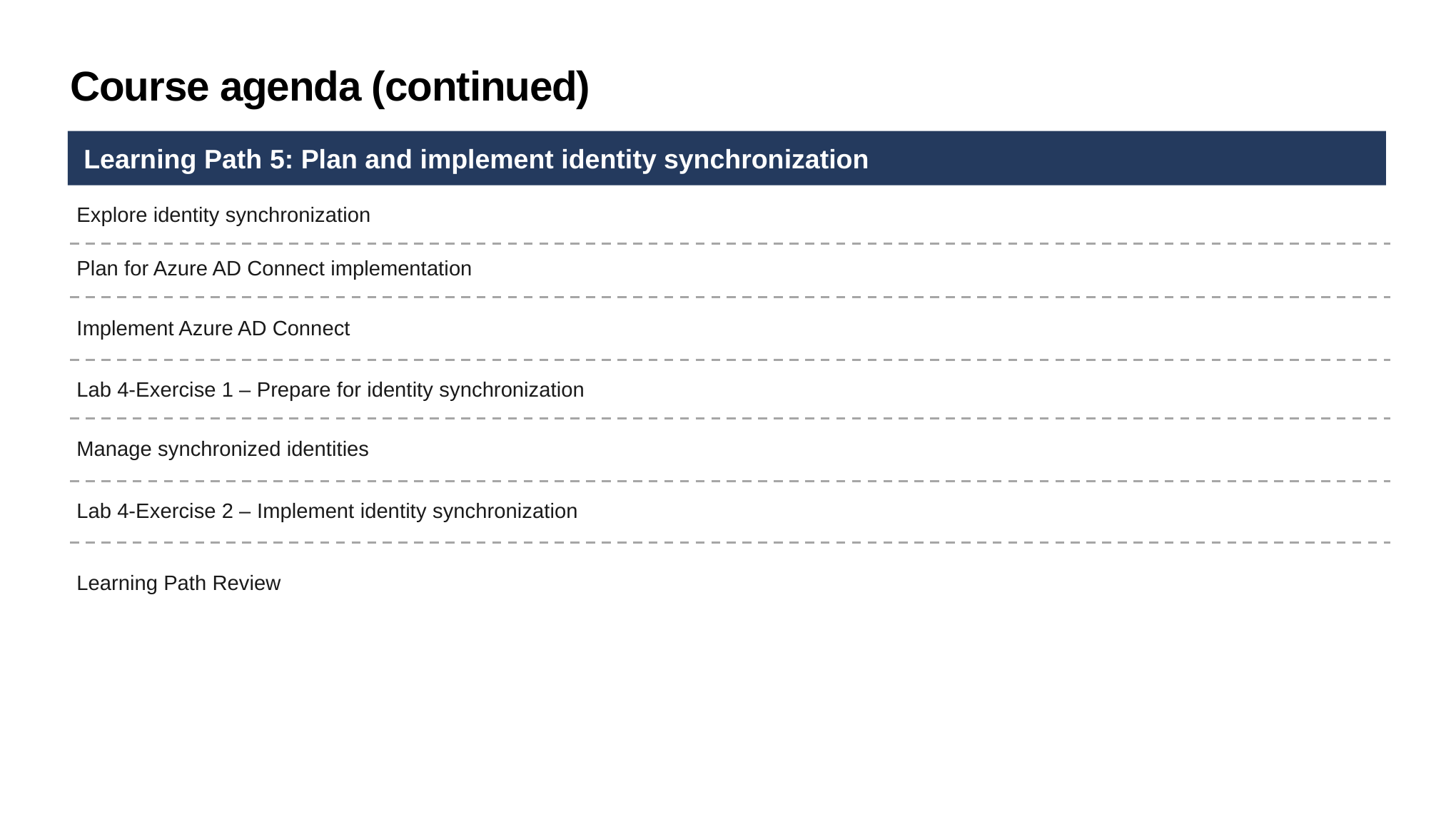

# Course agenda (continued)
Learning Path 5: Plan and implement identity synchronization
Explore identity synchronization
Plan for Azure AD Connect implementation
Implement Azure AD Connect
Lab 4-Exercise 1 – Prepare for identity synchronization
Manage synchronized identities
Lab 4-Exercise 2 – Implement identity synchronization
Learning Path Review